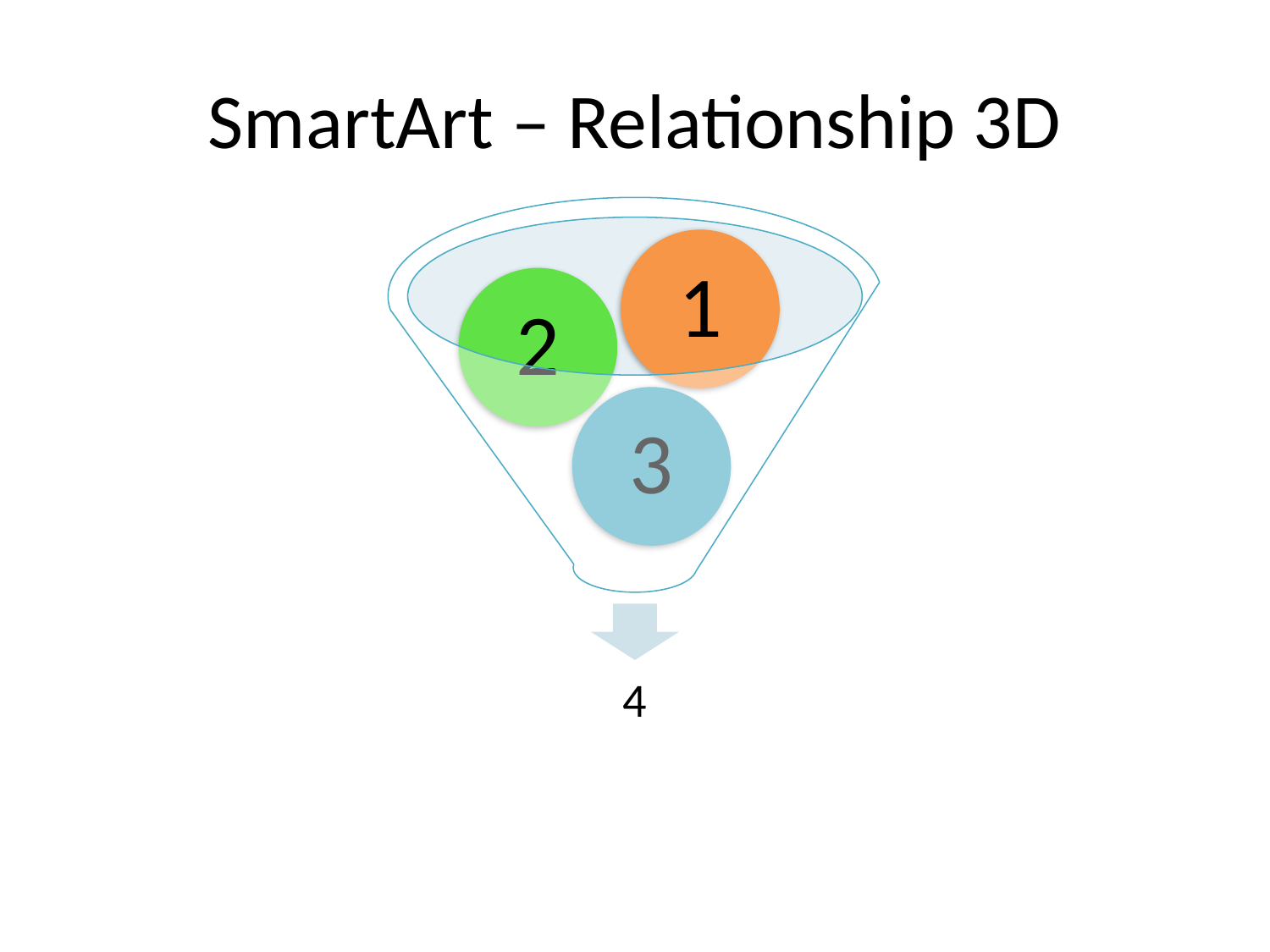

# SmartArt – Relationship 3D
4
3
2
1